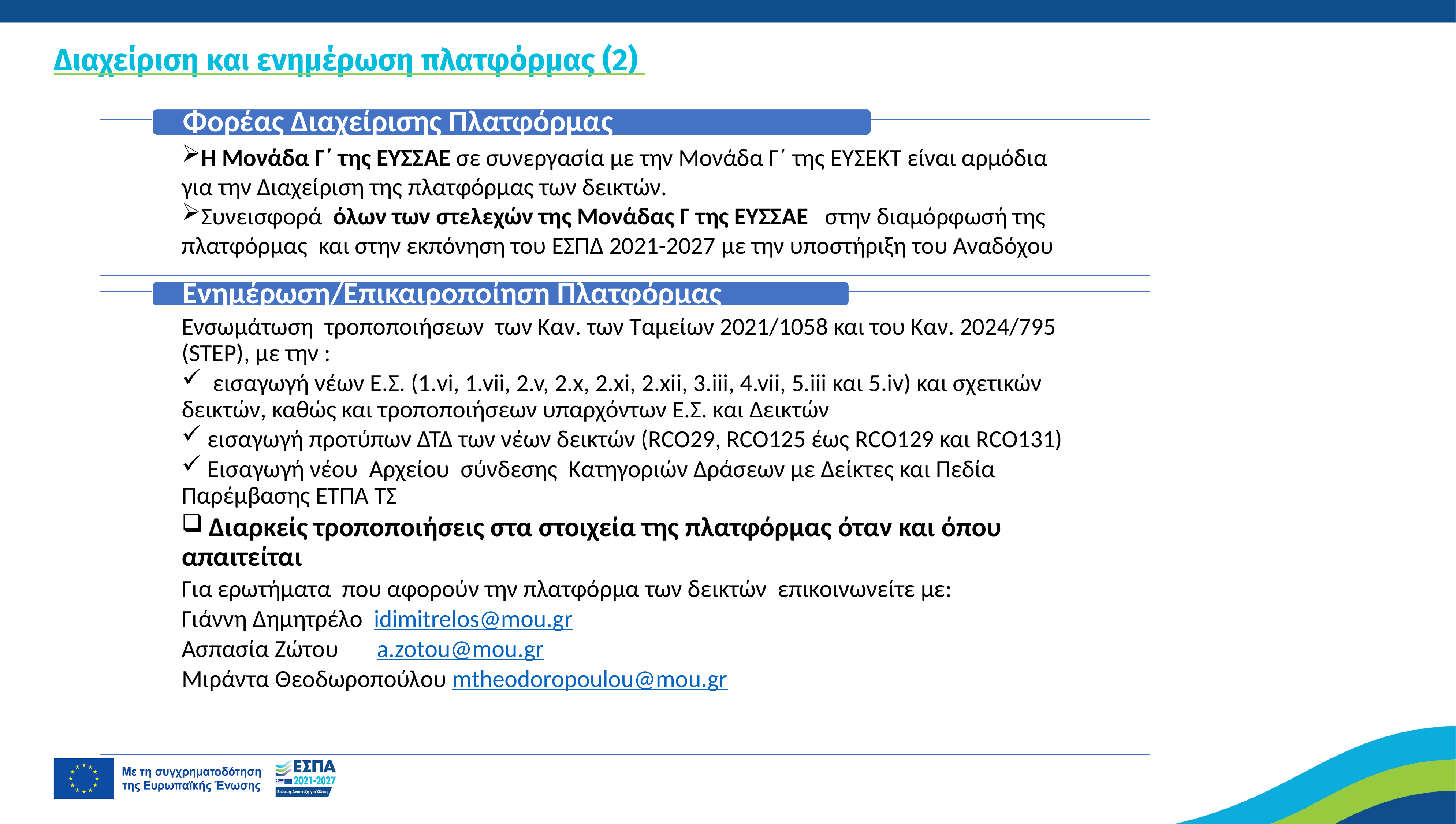

# Διαχείριση και ενημέρωση πλατφόρμας (2)
Η Μονάδα Γ΄ της ΕΥΣΣΑΕ σε συνεργασία με την Μονάδα Γ΄ της ΕΥΣΕΚΤ είναι αρμόδια για την Διαχείριση της πλατφόρμας των δεικτών.
Συνεισφορά  όλων των στελεχών της Μονάδας Γ της ΕΥΣΣΑΕ   στην διαμόρφωσή της πλατφόρμας  και στην εκπόνηση του ΕΣΠΔ 2021-2027 με την υποστήριξη του Αναδόχου
Φορέας Διαχείρισης Πλατφόρμας
Ενσωμάτωση  τροποποιήσεων  των Καν. των Ταμείων 2021/1058 και του Καν. 2024/795 (STEP), με την :
  εισαγωγή νέων Ε.Σ. (1.vi, 1.vii, 2.v, 2.x, 2.xi, 2.xii, 3.iii, 4.vii, 5.iii και 5.iv) και σχετικών δεικτών, καθώς και τροποποιήσεων υπαρχόντων Ε.Σ. και Δεικτών
 εισαγωγή προτύπων ΔΤΔ των νέων δεικτών (RCO29, RCO125 έως RCO129 και RCO131)
 Εισαγωγή νέου  Αρχείου  σύνδεσης  Κατηγοριών Δράσεων με Δείκτες και Πεδία Παρέμβασης ΕΤΠΑ ΤΣ
 Διαρκείς τροποποιήσεις στα στοιχεία της πλατφόρμας όταν και όπου απαιτείται
Για ερωτήματα  που αφορούν την πλατφόρμα των δεικτών  επικοινωνείτε με:
Γιάννη Δημητρέλο  idimitrelos@mou.gr
Ασπασία Ζώτου       a.zotou@mou.gr
Mιράντα Θεοδωροπούλου mtheodoropoulou@mou.gr

Ενημέρωση/Επικαιροποίηση Πλατφόρμας